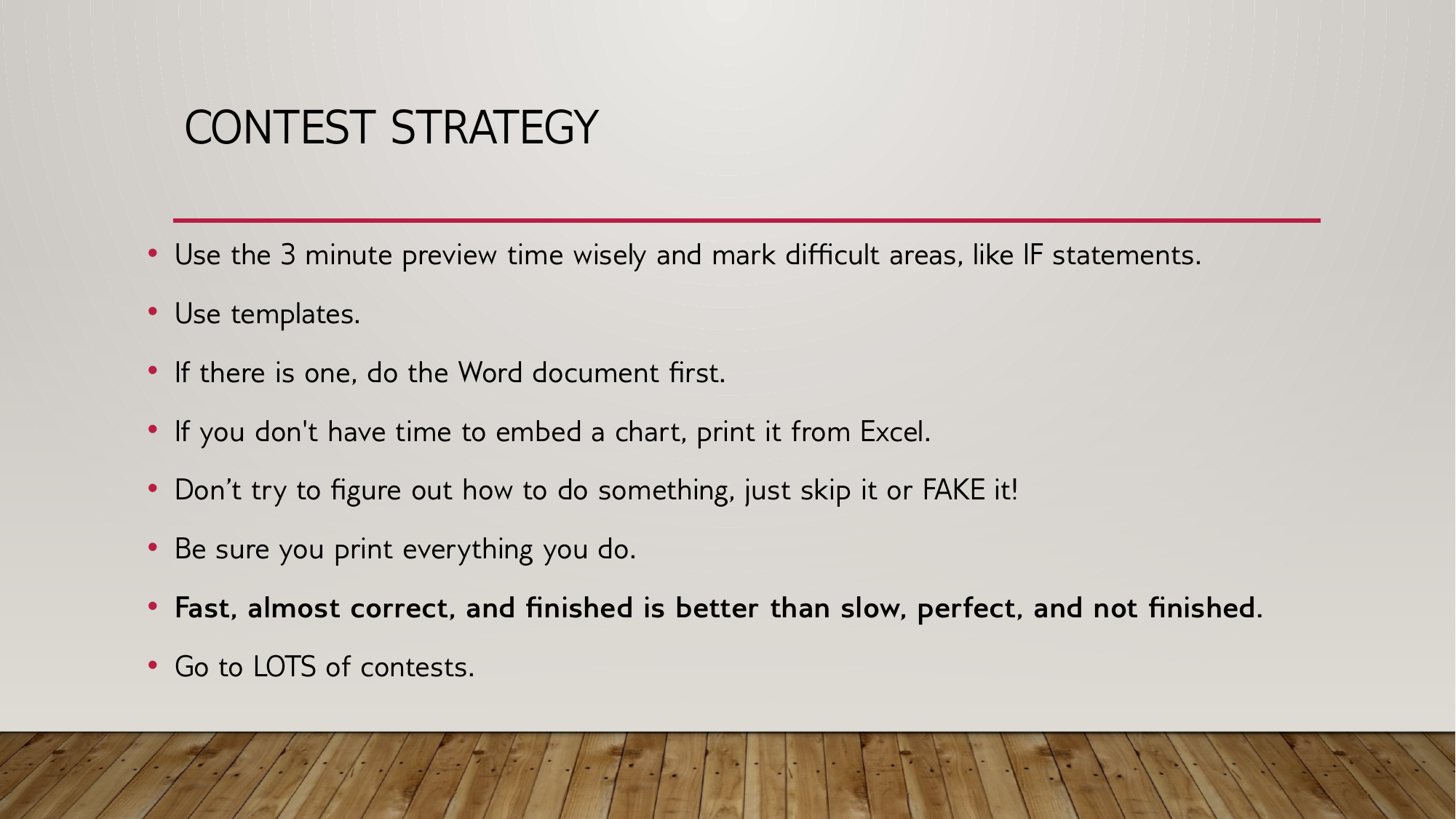

# Contest Strategy
Use the 3 minute preview time wisely and mark difficult areas, like IF statements.
Use templates.
If there is one, do the Word document first.
If you don't have time to embed a chart, print it from Excel.
Don’t try to figure out how to do something, just skip it or FAKE it!
Be sure you print everything you do.
Fast, almost correct, and finished is better than slow, perfect, and not finished.
Go to LOTS of contests.